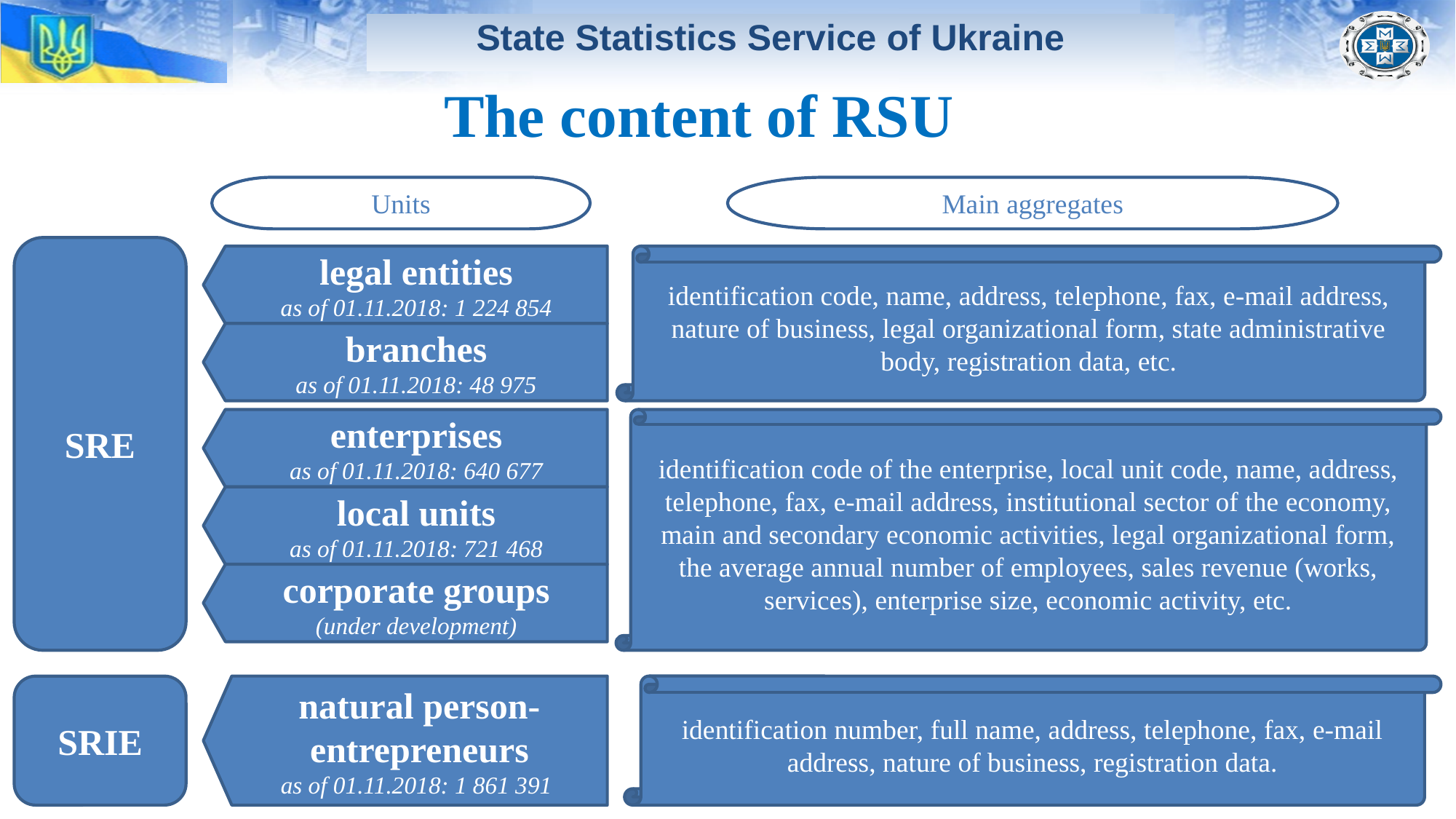

State Statistics Service of Ukraine
The content of RSU
Units
Main aggregates
SRE
legal entities
as of 01.11.2018: 1 224 854
identification code, name, address, telephone, fax, e-mail address, nature of business, legal organizational form, state administrative body, registration data, etc.
branches
as of 01.11.2018: 48 975
enterprises
as of 01.11.2018: 640 677
identification code of the enterprise, local unit code, name, address, telephone, fax, e-mail address, institutional sector of the economy, main and secondary economic activities, legal organizational form, the average annual number of employees, sales revenue (works, services), enterprise size, economic activity, etc.
local units
as of 01.11.2018: 721 468
corporate groups
(under development)
SRIE
natural person-entrepreneurs
as of 01.11.2018: 1 861 391
identification number, full name, address, telephone, fax, e-mail address, nature of business, registration data.